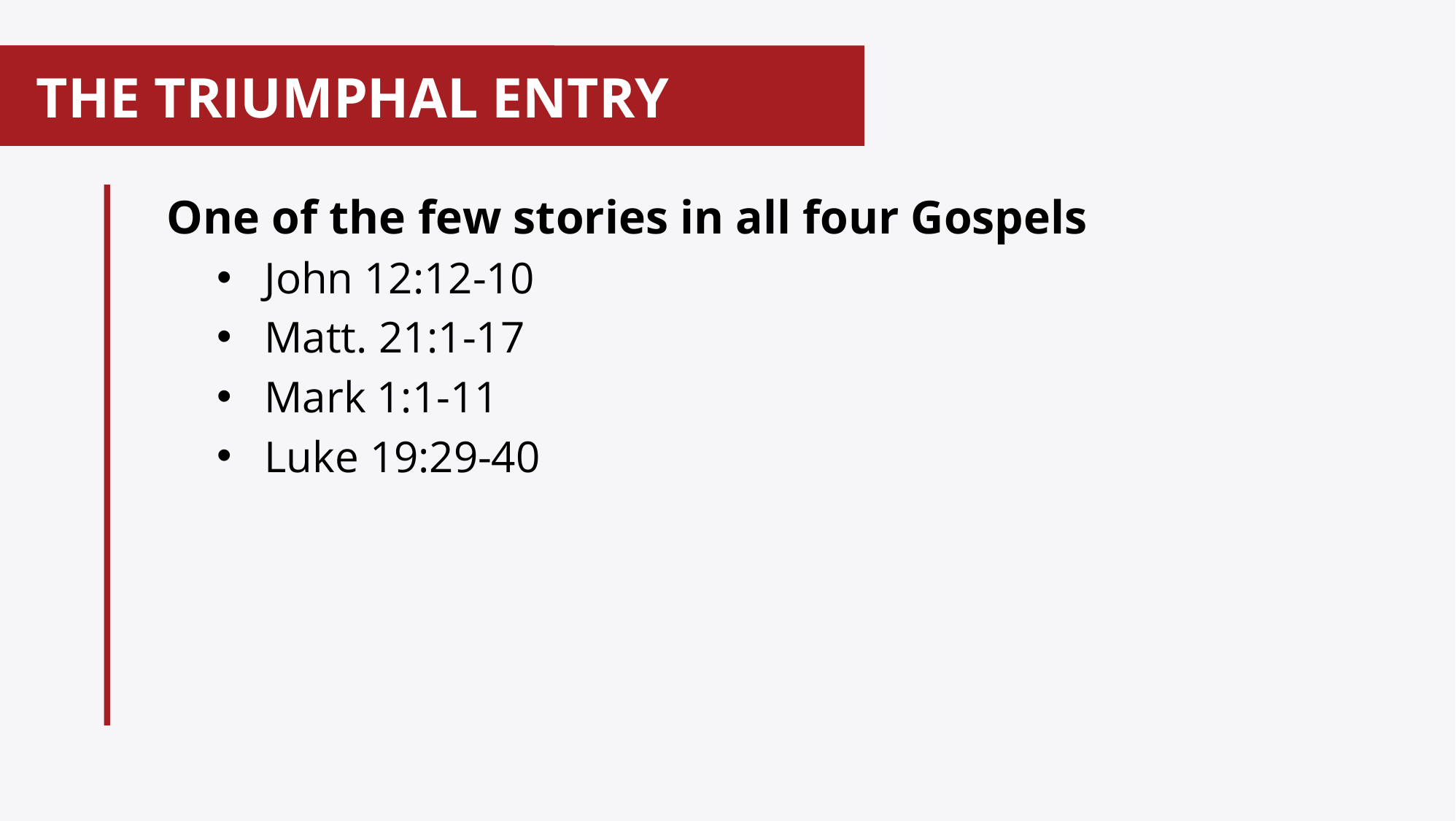

# THE TRIUMPHAL ENTRY
 One of the few stories in all four Gospels
John 12:12-10
Matt. 21:1-17
Mark 1:1-11
Luke 19:29-40